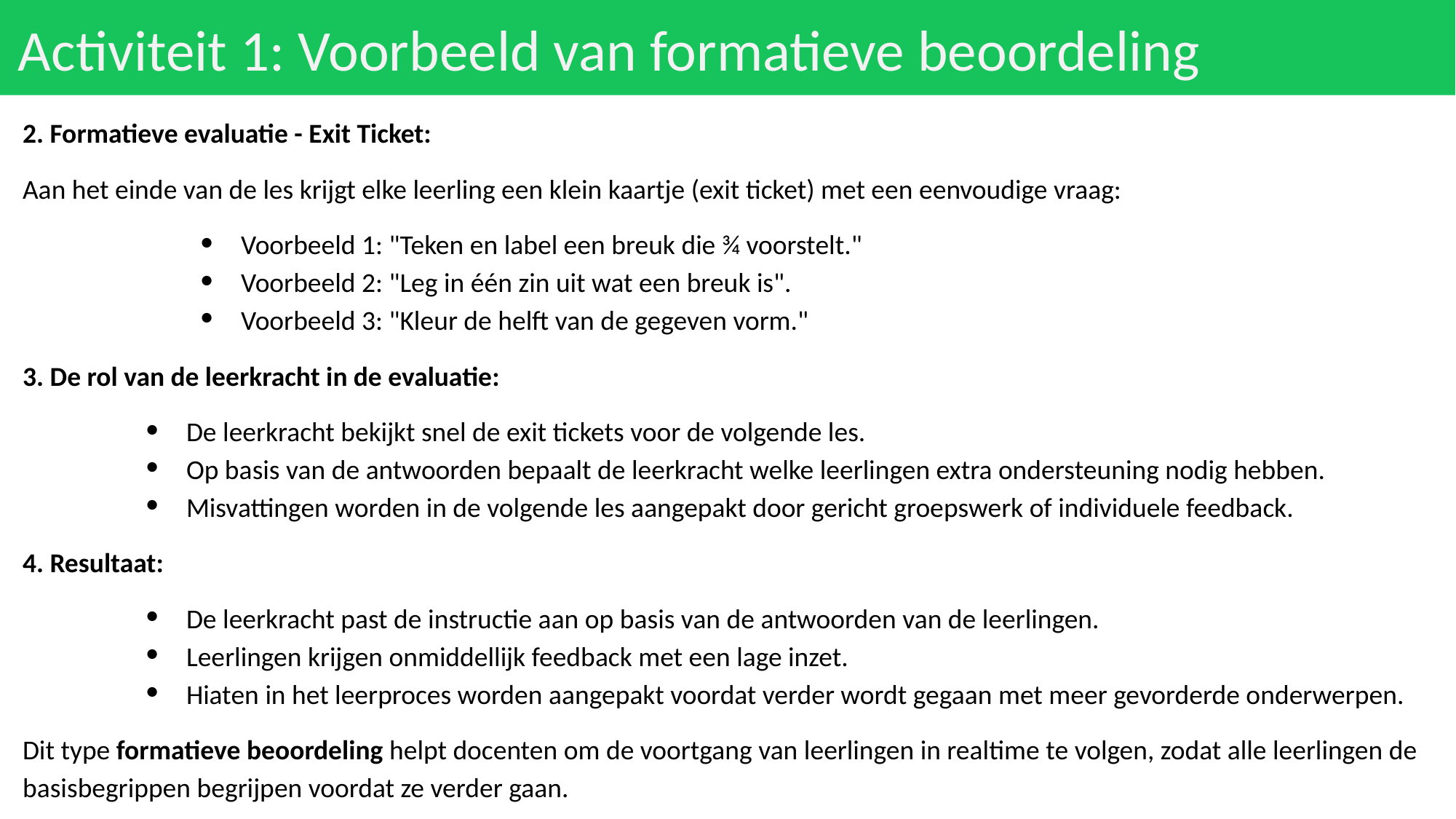

# Activiteit 1: Voorbeeld van formatieve beoordeling
2. Formatieve evaluatie - Exit Ticket:
Aan het einde van de les krijgt elke leerling een klein kaartje (exit ticket) met een eenvoudige vraag:
Voorbeeld 1: "Teken en label een breuk die ¾ voorstelt."
Voorbeeld 2: "Leg in één zin uit wat een breuk is".
Voorbeeld 3: "Kleur de helft van de gegeven vorm."
3. De rol van de leerkracht in de evaluatie:
De leerkracht bekijkt snel de exit tickets voor de volgende les.
Op basis van de antwoorden bepaalt de leerkracht welke leerlingen extra ondersteuning nodig hebben.
Misvattingen worden in de volgende les aangepakt door gericht groepswerk of individuele feedback.
4. Resultaat:
De leerkracht past de instructie aan op basis van de antwoorden van de leerlingen.
Leerlingen krijgen onmiddellijk feedback met een lage inzet.
Hiaten in het leerproces worden aangepakt voordat verder wordt gegaan met meer gevorderde onderwerpen.
Dit type formatieve beoordeling helpt docenten om de voortgang van leerlingen in realtime te volgen, zodat alle leerlingen de basisbegrippen begrijpen voordat ze verder gaan.